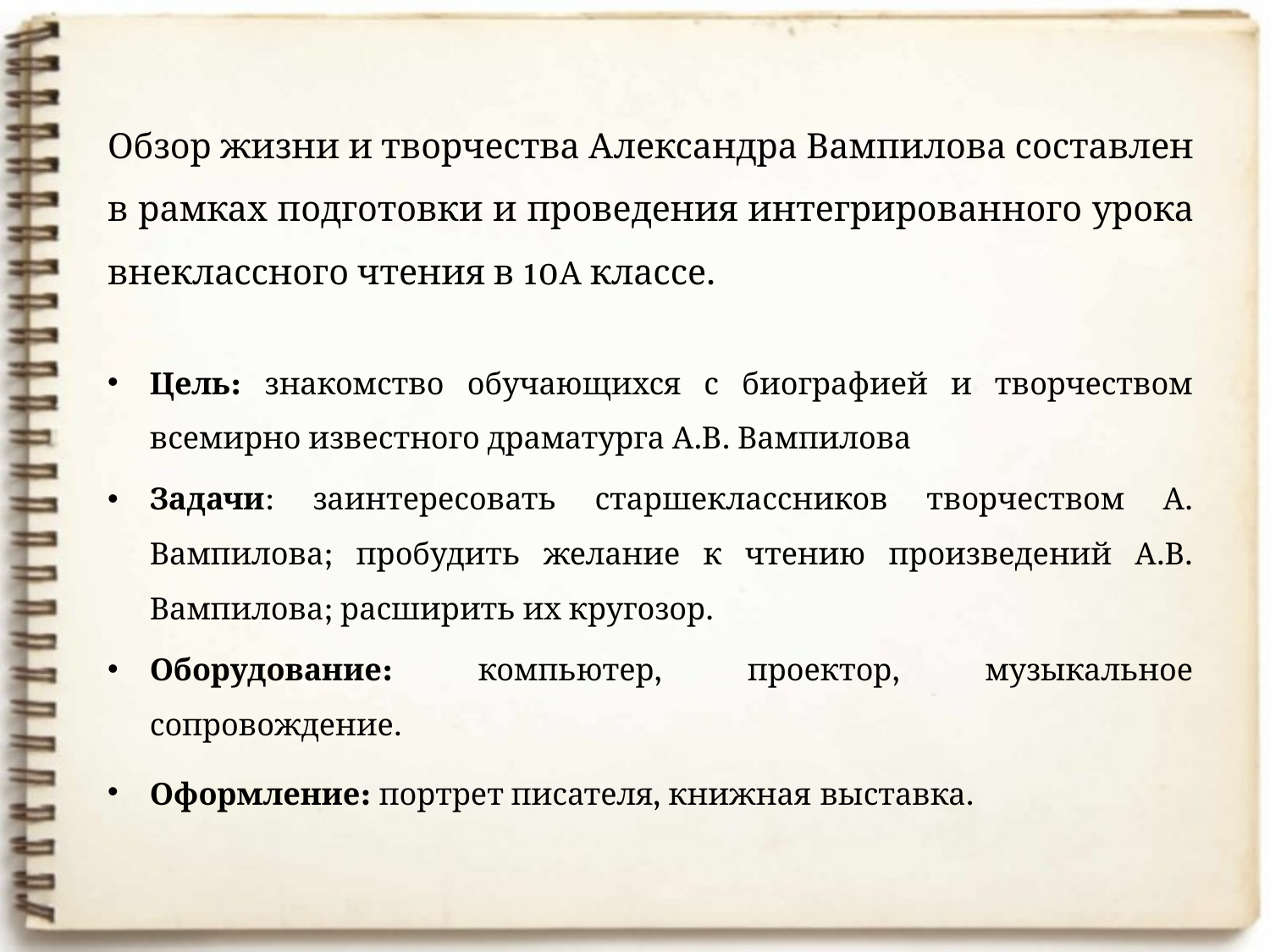

Обзор жизни и творчества Александра Вампилова составлен в рамках подготовки и проведения интегрированного урока внеклассного чтения в 10А классе.

Цель: знакомство обучающихся с биографией и творчеством всемирно известного драматурга А.В. Вампилова
Задачи: заинтересовать старшеклассников творчеством А. Вампилова; пробудить желание к чтению произведений А.В. Вампилова; расширить их кругозор.
Оборудование: компьютер, проектор, музыкальное сопровождение.
Оформление: портрет писателя, книжная выставка.